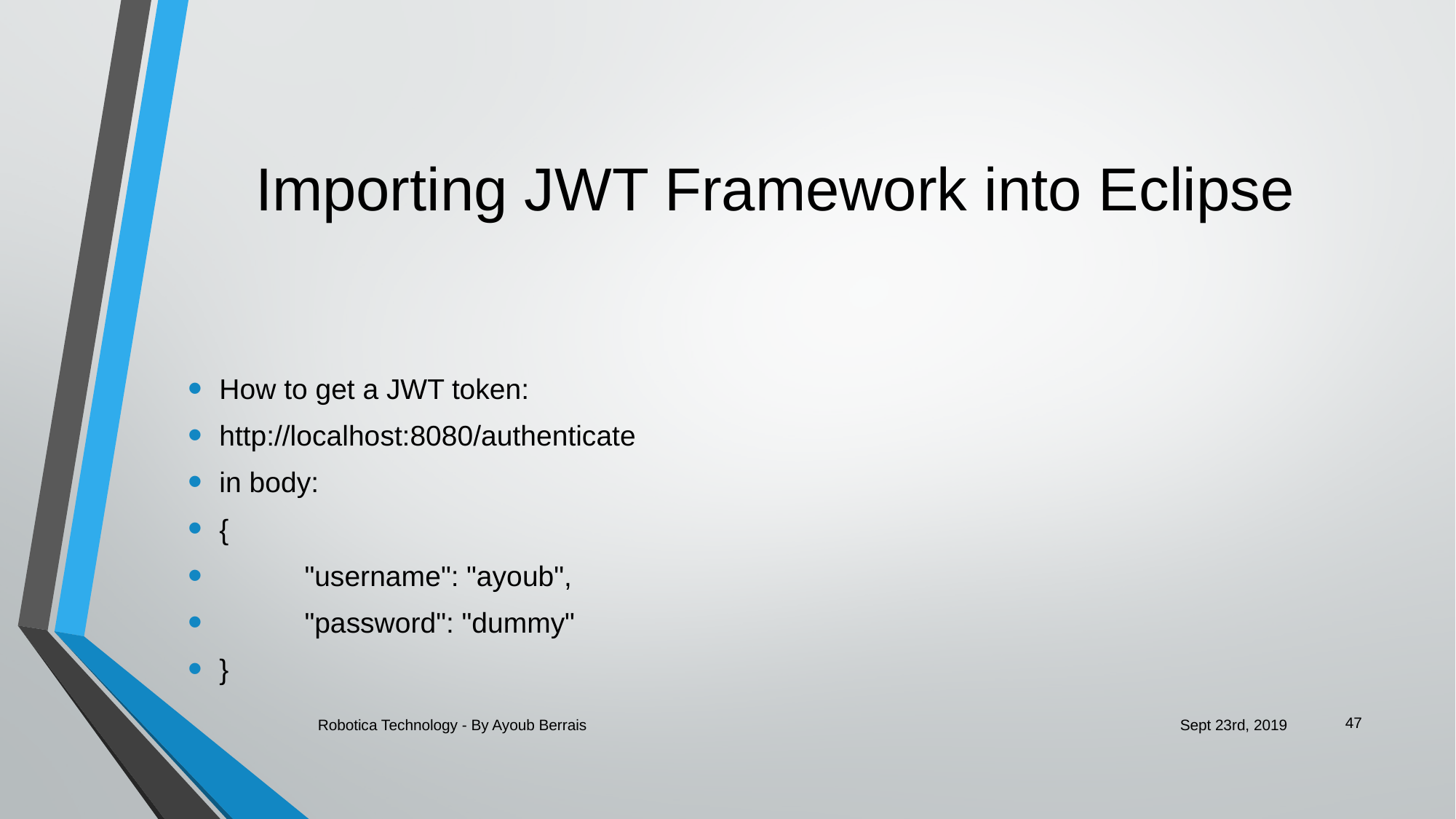

# Importing JWT Framework into Eclipse

How to get a JWT token:
http://localhost:8080/authenticate
in body:
{
	"username": "ayoub",
	"password": "dummy"
}

47
Robotica Technology - By Ayoub Berrais
Sept 23rd, 2019